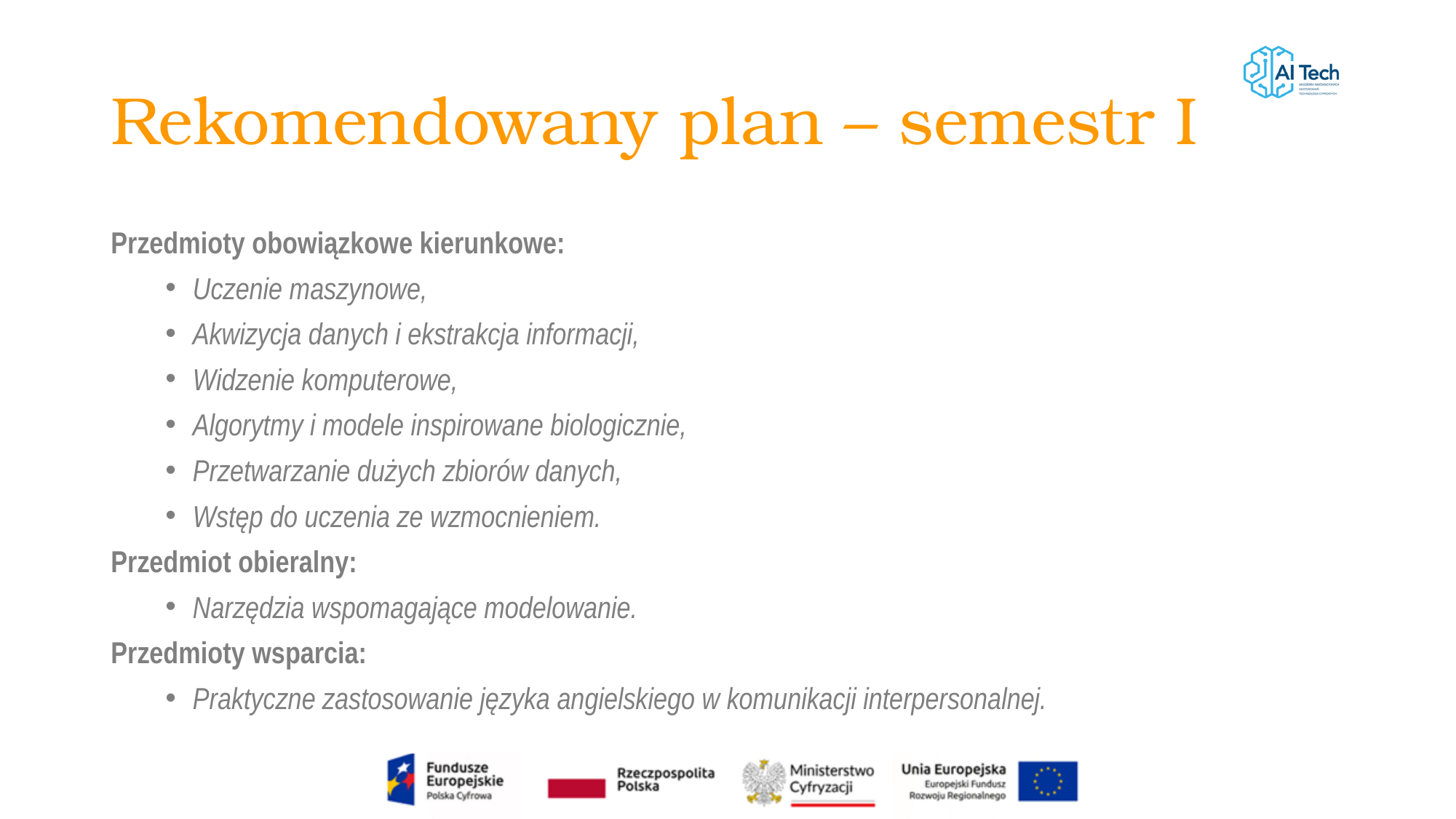

# Rekomendowany plan – semestr I
Przedmioty obowiązkowe kierunkowe:
Uczenie maszynowe,
Akwizycja danych i ekstrakcja informacji,
Widzenie komputerowe,
Algorytmy i modele inspirowane biologicznie,
Przetwarzanie dużych zbiorów danych,
Wstęp do uczenia ze wzmocnieniem.
Przedmiot obieralny:
Narzędzia wspomagające modelowanie.
Przedmioty wsparcia:
Praktyczne zastosowanie języka angielskiego w komunikacji interpersonalnej.